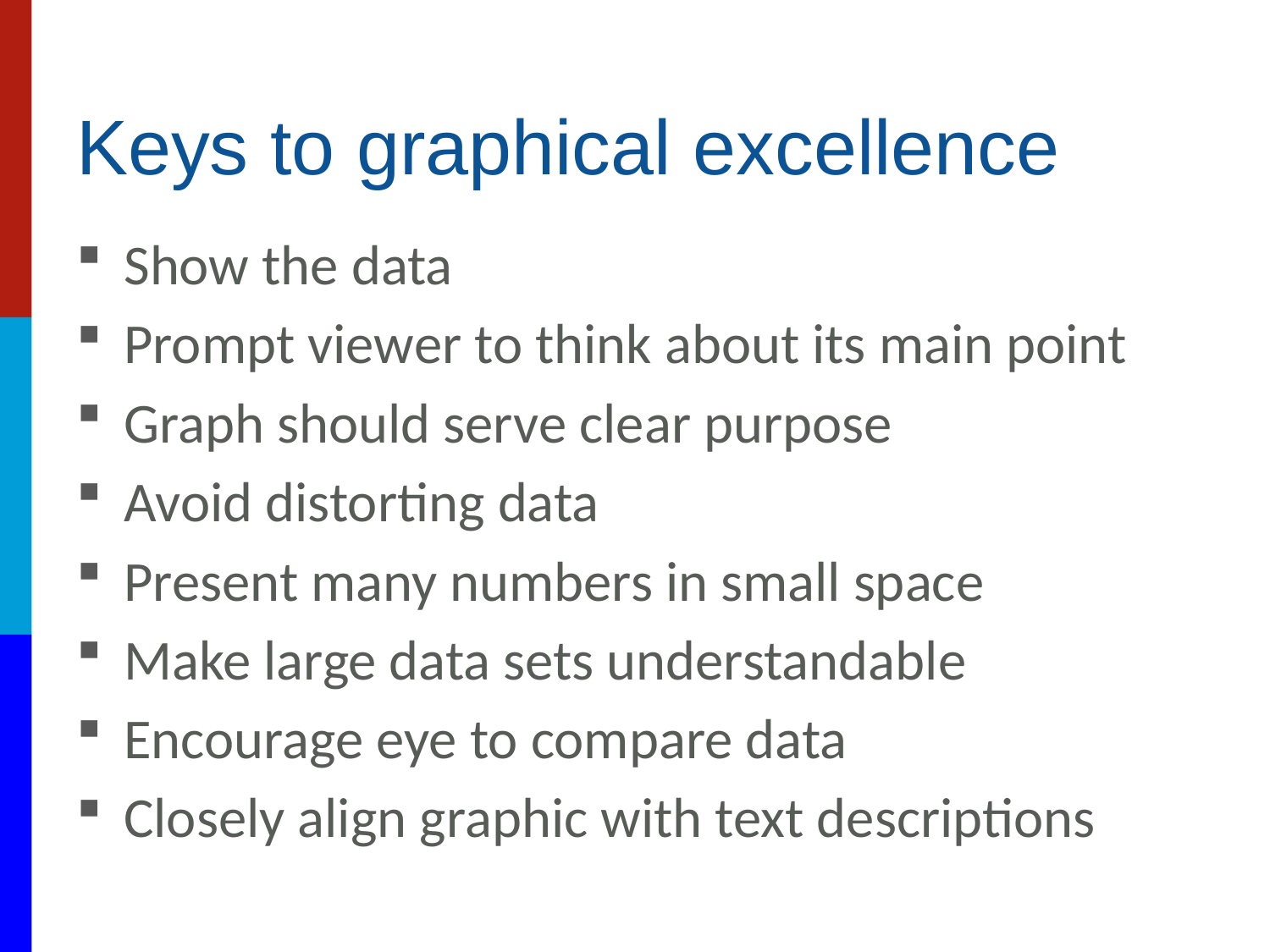

# Keys to graphical excellence
Show the data
Prompt viewer to think about its main point
Graph should serve clear purpose
Avoid distorting data
Present many numbers in small space
Make large data sets understandable
Encourage eye to compare data
Closely align graphic with text descriptions